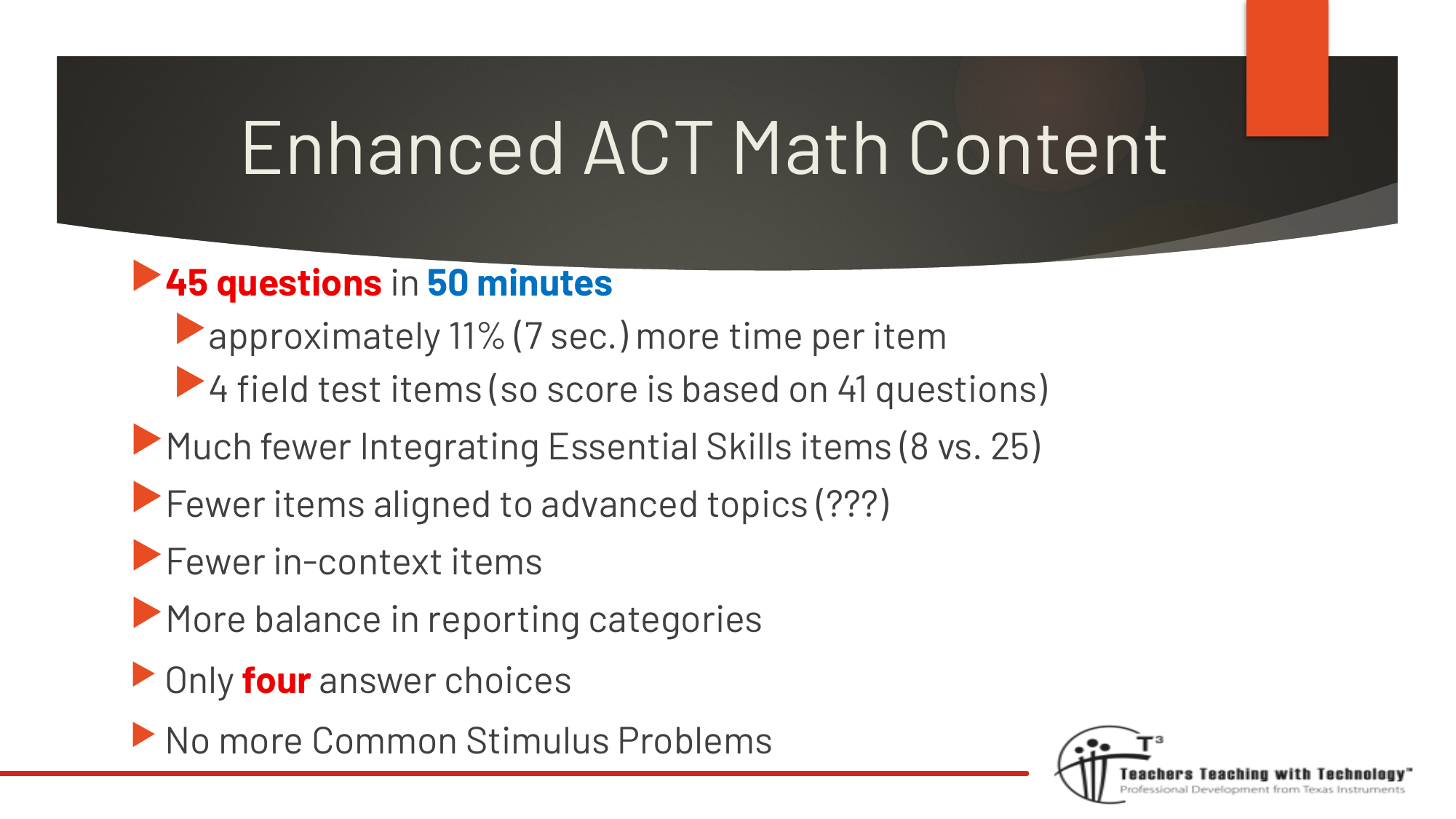

# Enhanced ACT Math Content
45 questions in 50 minutes
approximately 11% (7 sec.) more time per item
4 field test items (so score is based on 41 questions)
Much fewer Integrating Essential Skills items (8 vs. 25)
Fewer items aligned to advanced topics (???)
Fewer in-context items
More balance in reporting categories
Only four answer choices
No more Common Stimulus Problems